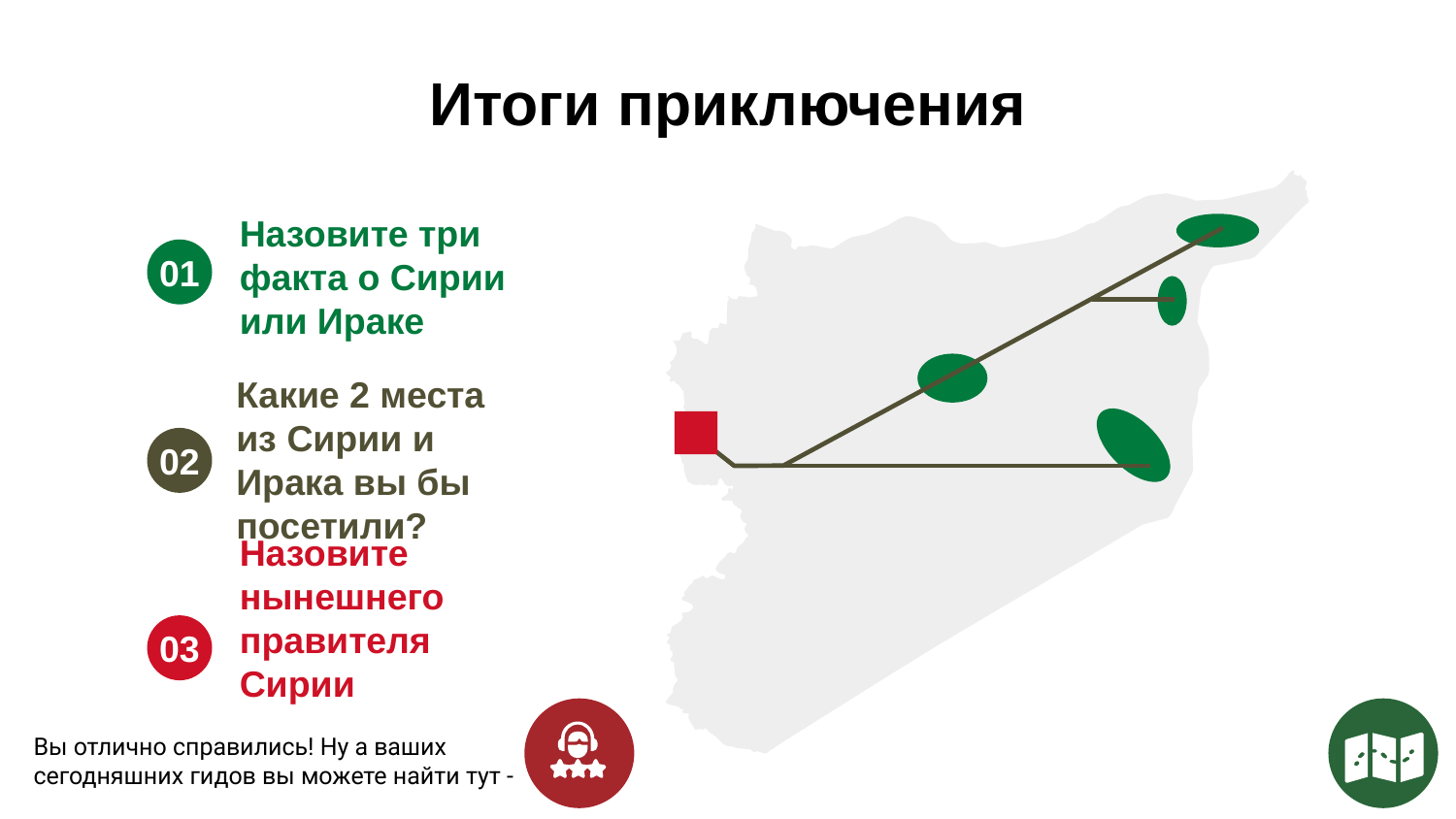

# Итоги приключения

01
Назовите три факта о Сирии или Ираке

Какие 2 места из Сирии и Ирака вы бы посетили?
02
Назовите нынешнего правителя Сирии
03

Вы отлично справились! Ну а ваших сегодняшних гидов вы можете найти тут -